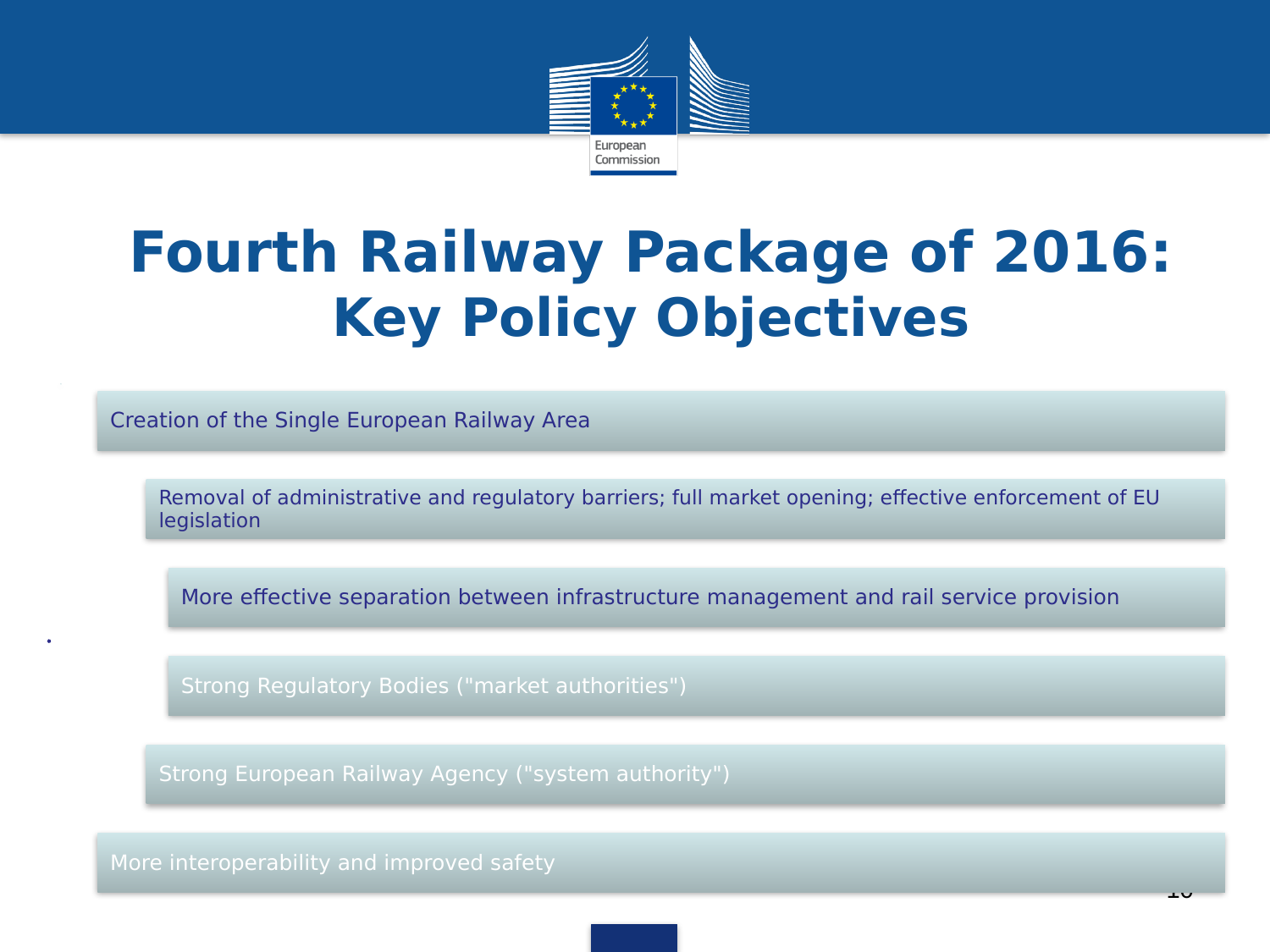

# Fourth Railway Package of 2016: Key Policy Objectives
Creation of the Single European Railway Area
Removal of administrative and regulatory barriers; full market opening; effective enforcement of EU legislation
More effective separation between infrastructure management and rail service provision
Strong Regulatory Bodies ("market authorities")
Strong European Railway Agency ("system authority")
More interoperability and improved safety
10